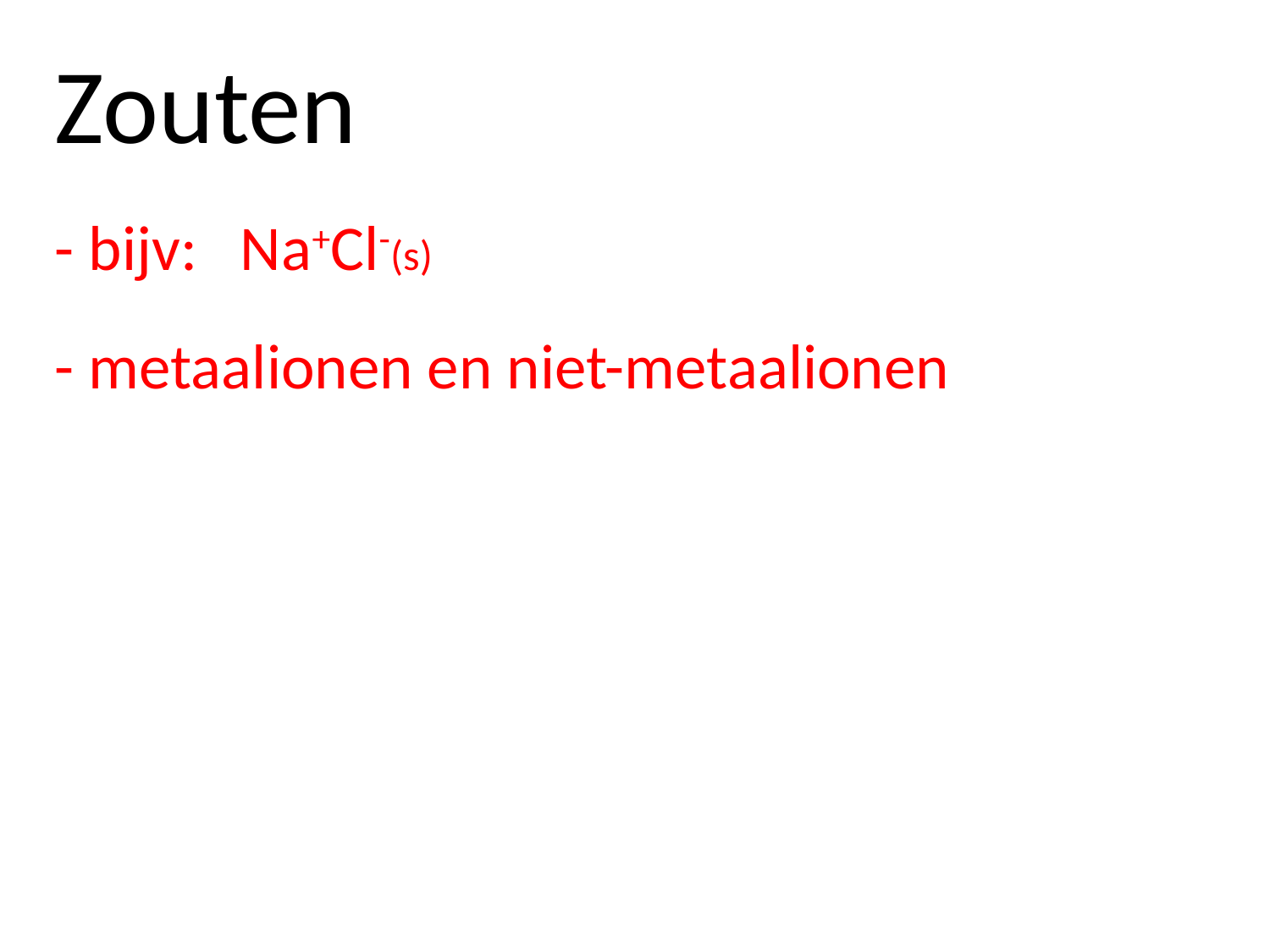

Zouten

- bijv:   Na+Cl-(s)

- metaalionen en niet-metaalionen